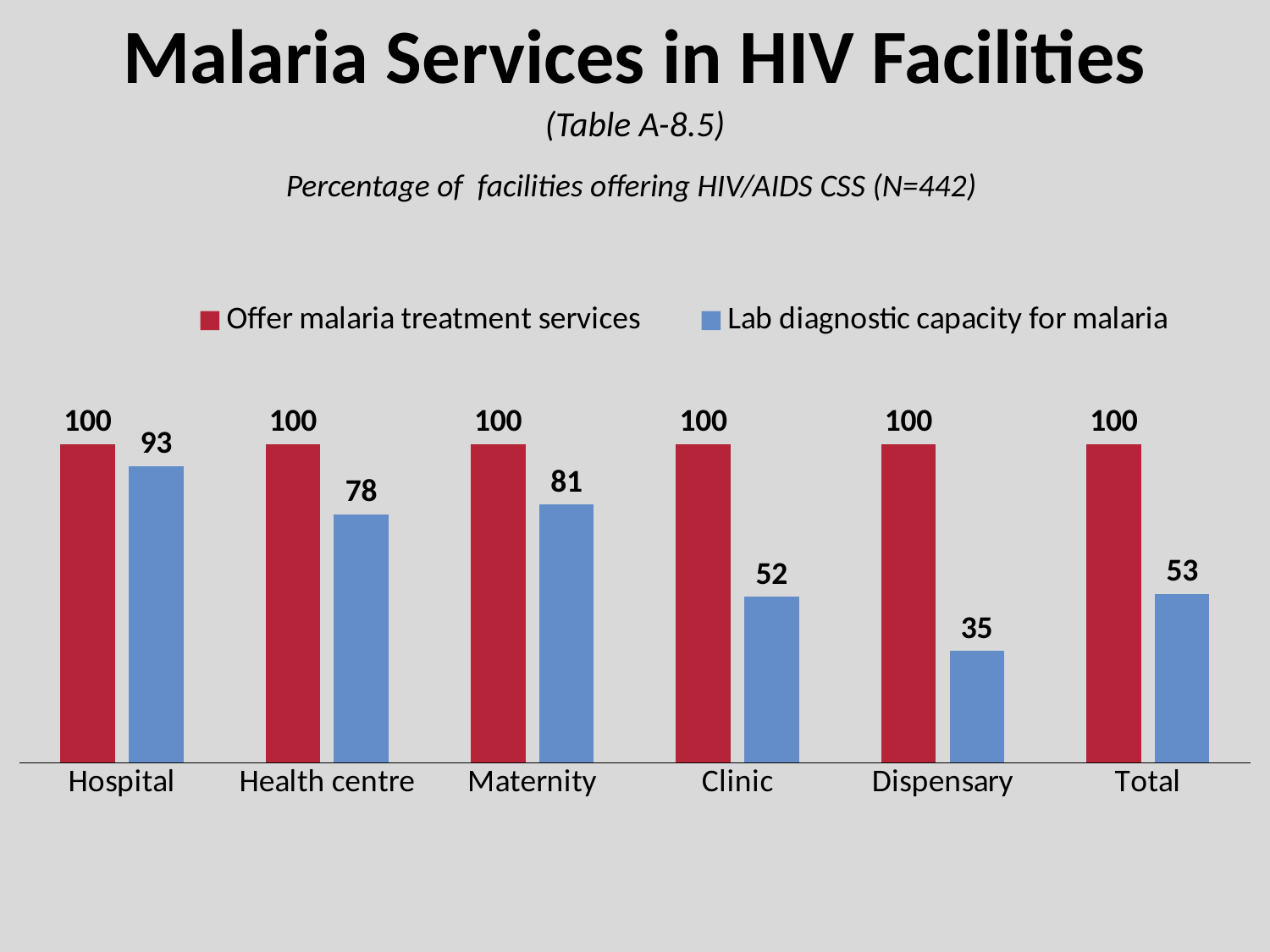

# Malaria Services in HIV Facilities
(Table A-8.5)
Percentage of  facilities offering HIV/AIDS CSS (N=442)

### Chart

| Category | Offer malaria treatment services | Lab diagnostic capacity for malaria |
|---|---|---|
| Hospital | 100.0 | 93.0 |
| Health centre | 100.0 | 78.0 |
| Maternity | 100.0 | 81.0 |
| Clinic | 100.0 | 52.0 |
| Dispensary | 100.0 | 35.0 |
| Total | 100.0 | 53.0 |